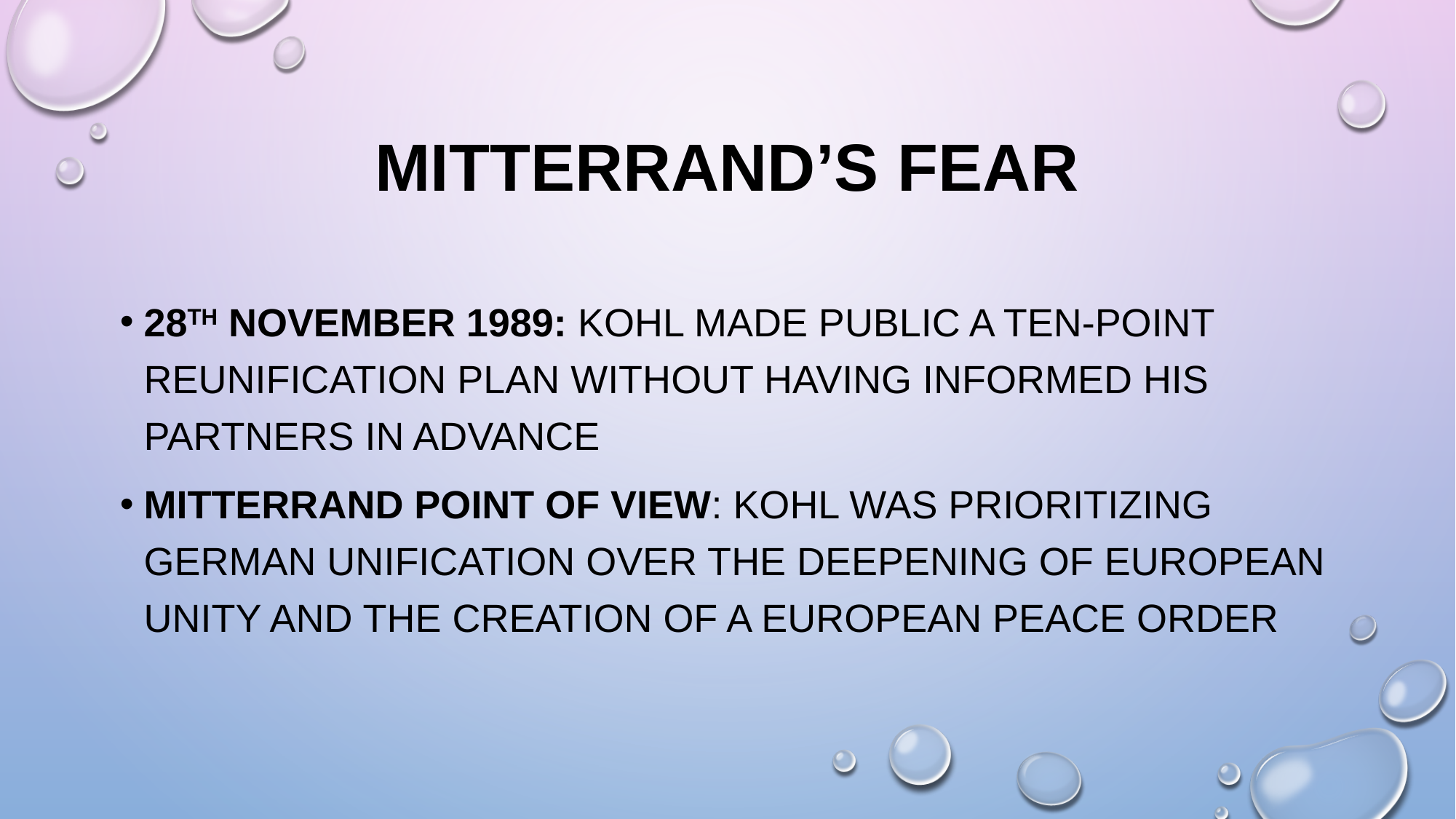

# MITTERRAND’S FEAR
28th November 1989: Kohl made public a ten-point reunification plan without having informed his partners in advance
Mitterrand POINT OF VIEW: Kohl was prioritizing German unification over the deepening of European unity and the creation of a European peace ordeR